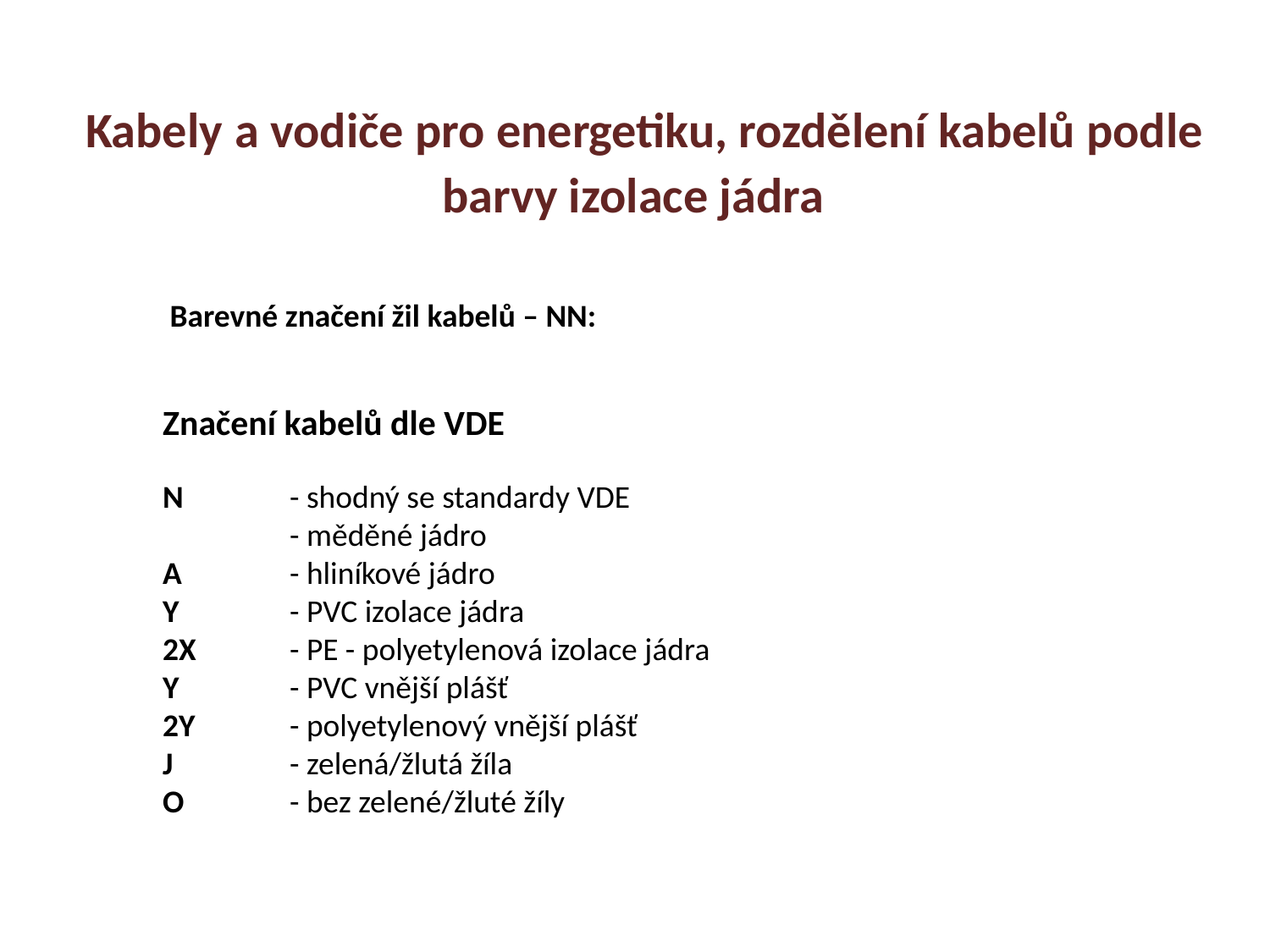

Kabely a vodiče pro energetiku, rozdělení kabelů podle barvy izolace jádra
 Barevné značení žil kabelů – NN:

Značení kabelů dle VDE

N	- shodný se standardy VDE
	- měděné jádro
A	- hliníkové jádro
Y	- PVC izolace jádra
2X	- PE - polyetylenová izolace jádra
Y	- PVC vnější plášť
2Y	- polyetylenový vnější plášť
J	- zelená/žlutá žíla
O	- bez zelené/žluté žíly